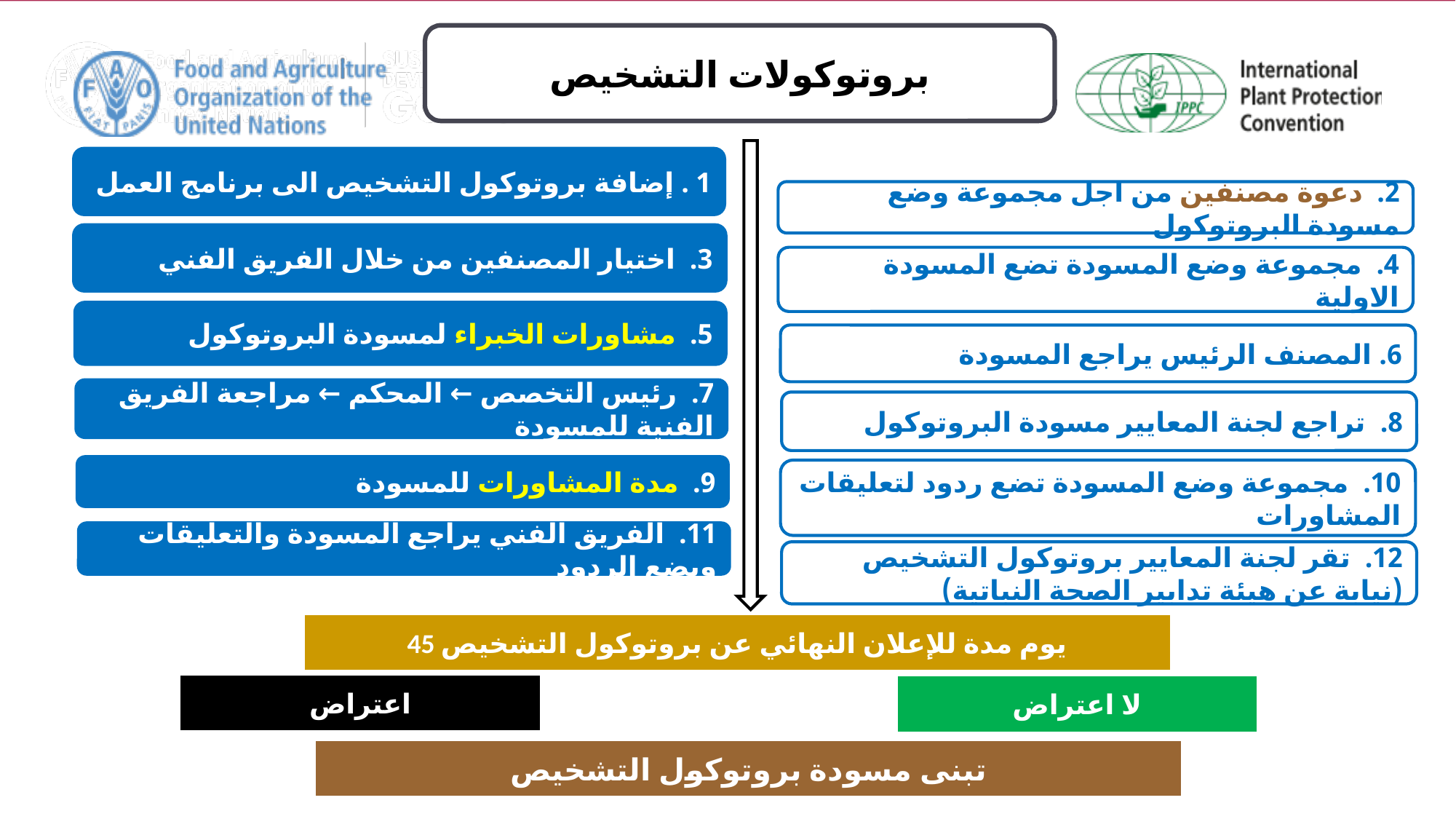

بروتوكولات التشخيص

1 . إضافة بروتوكول التشخيص الى برنامج العمل
2.  دعوة مصنفين من اجل مجموعة وضع مسودة البروتوكول
3.  اختيار المصنفين من خلال الفريق الفني
4.  مجموعة وضع المسودة تضع المسودة الاولية
5.  مشاورات الخبراء لمسودة البروتوكول
6. المصنف الرئيس يراجع المسودة

7.  رئيس التخصص ← المحكم ← مراجعة الفريق الفنية للمسودة

8.  تراجع لجنة المعايير مسودة البروتوكول
9.  مدة المشاورات للمسودة
10.  مجموعة وضع المسودة تضع ردود لتعليقات المشاورات
11.  الفريق الفني يراجع المسودة والتعليقات ويضع الردود
12.  تقر لجنة المعايير بروتوكول التشخيص (نيابة عن هيئة تدابير الصحة النباتية)
45 يوم مدة للإعلان النهائي عن بروتوكول التشخيص
اعتراض
لا اعتراض
تبنى مسودة بروتوكول التشخيص